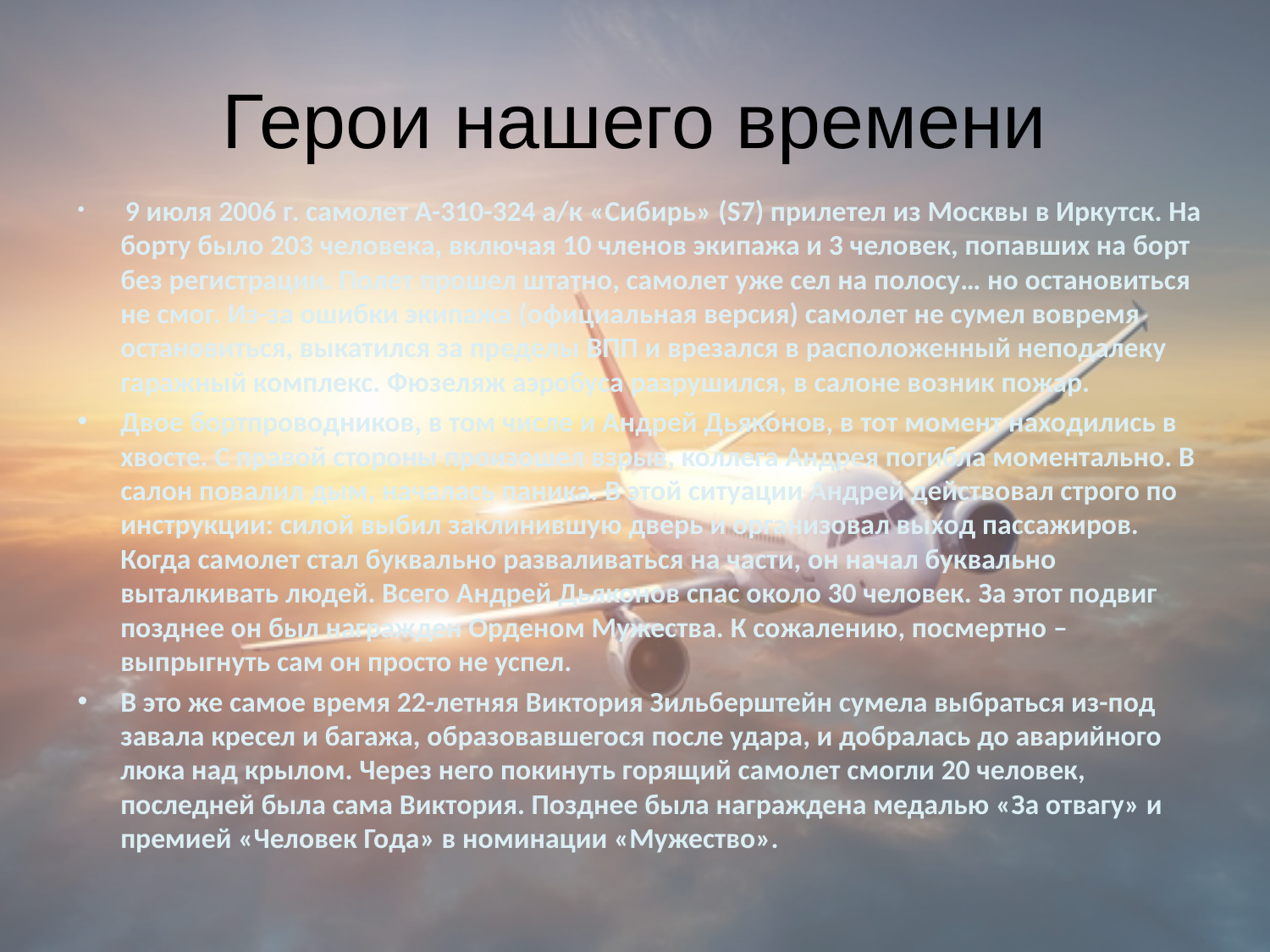

# Герои нашего времени
 9 июля 2006 г. самолет А-310-324 а/к «Сибирь» (S7) прилетел из Москвы в Иркутск. На борту было 203 человека, включая 10 членов экипажа и 3 человек, попавших на борт без регистрации. Полет прошел штатно, самолет уже сел на полосу… но остановиться не смог. Из-за ошибки экипажа (официальная версия) самолет не сумел вовремя остановиться, выкатился за пределы ВПП и врезался в расположенный неподалеку гаражный комплекс. Фюзеляж аэробуса разрушился, в салоне возник пожар.
Двое бортпроводников, в том числе и Андрей Дьяконов, в тот момент находились в хвосте. С правой стороны произошел взрыв, коллега Андрея погибла моментально. В салон повалил дым, началась паника. В этой ситуации Андрей действовал строго по инструкции: силой выбил заклинившую дверь и организовал выход пассажиров. Когда самолет стал буквально разваливаться на части, он начал буквально выталкивать людей. Всего Андрей Дьяконов спас около 30 человек. За этот подвиг позднее он был награжден Орденом Мужества. К сожалению, посмертно – выпрыгнуть сам он просто не успел.
В это же самое время 22-летняя Виктория Зильберштейн сумела выбраться из-под завала кресел и багажа, образовавшегося после удара, и добралась до аварийного люка над крылом. Через него покинуть горящий самолет смогли 20 человек, последней была сама Виктория. Позднее была награждена медалью «За отвагу» и премией «Человек Года» в номинации «Мужество».